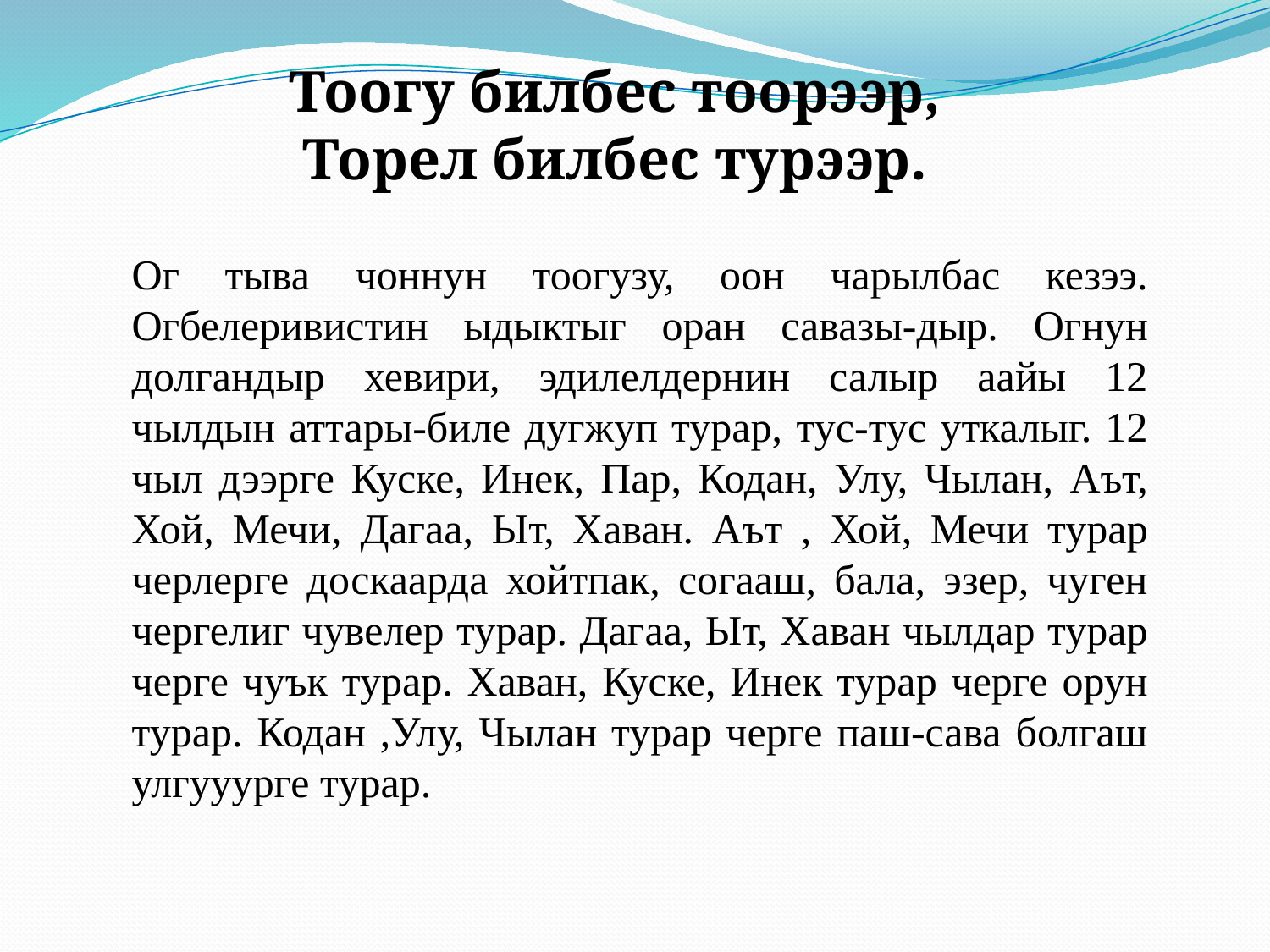

Ог тыва чоннун тоогузу, оон чарылбас кезээ. Огбелеривистин ыдыктыг оран савазы-дыр. Огнун долгандыр хевири, эдилелдернин салыр аайы 12 чылдын аттары-биле дугжуп турар, тус-тус уткалыг. 12 чыл дээрге Куске, Инек, Пар, Кодан, Улу, Чылан, Аът, Хой, Мечи, Дагаа, Ыт, Хаван. Аът , Хой, Мечи турар черлерге доскаарда хойтпак, согааш, бала, эзер, чуген чергелиг чувелер турар. Дагаа, Ыт, Хаван чылдар турар черге чуък турар. Хаван, Куске, Инек турар черге орун турар. Кодан ,Улу, Чылан турар черге паш-сава болгаш улгууурге турар.
Тоогу билбес тоорээр,
Торел билбес турээр.